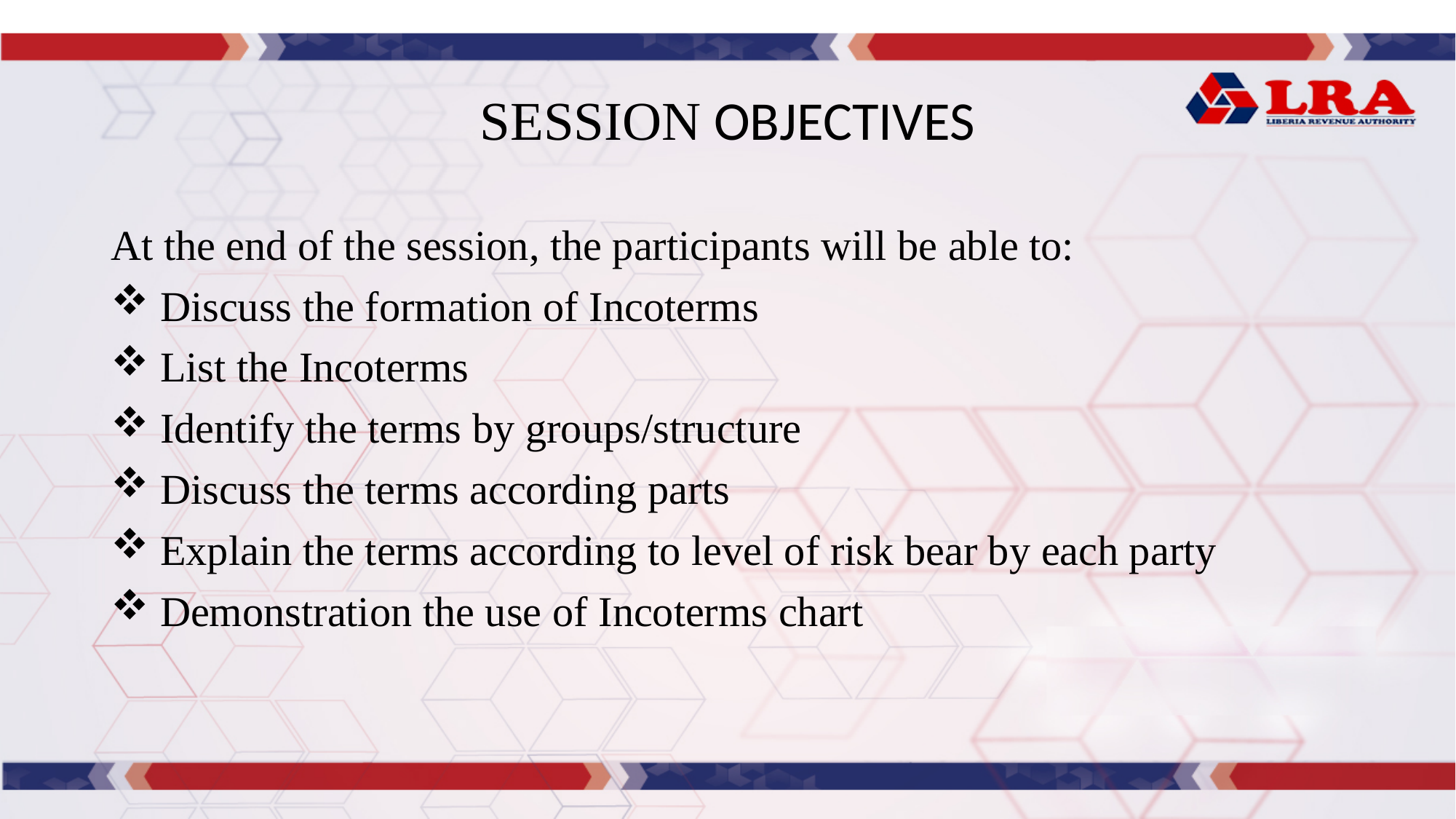

# SESSION OBJECTIVES
At the end of the session, the participants will be able to:
 Discuss the formation of Incoterms
 List the Incoterms
 Identify the terms by groups/structure
 Discuss the terms according parts
 Explain the terms according to level of risk bear by each party
 Demonstration the use of Incoterms chart